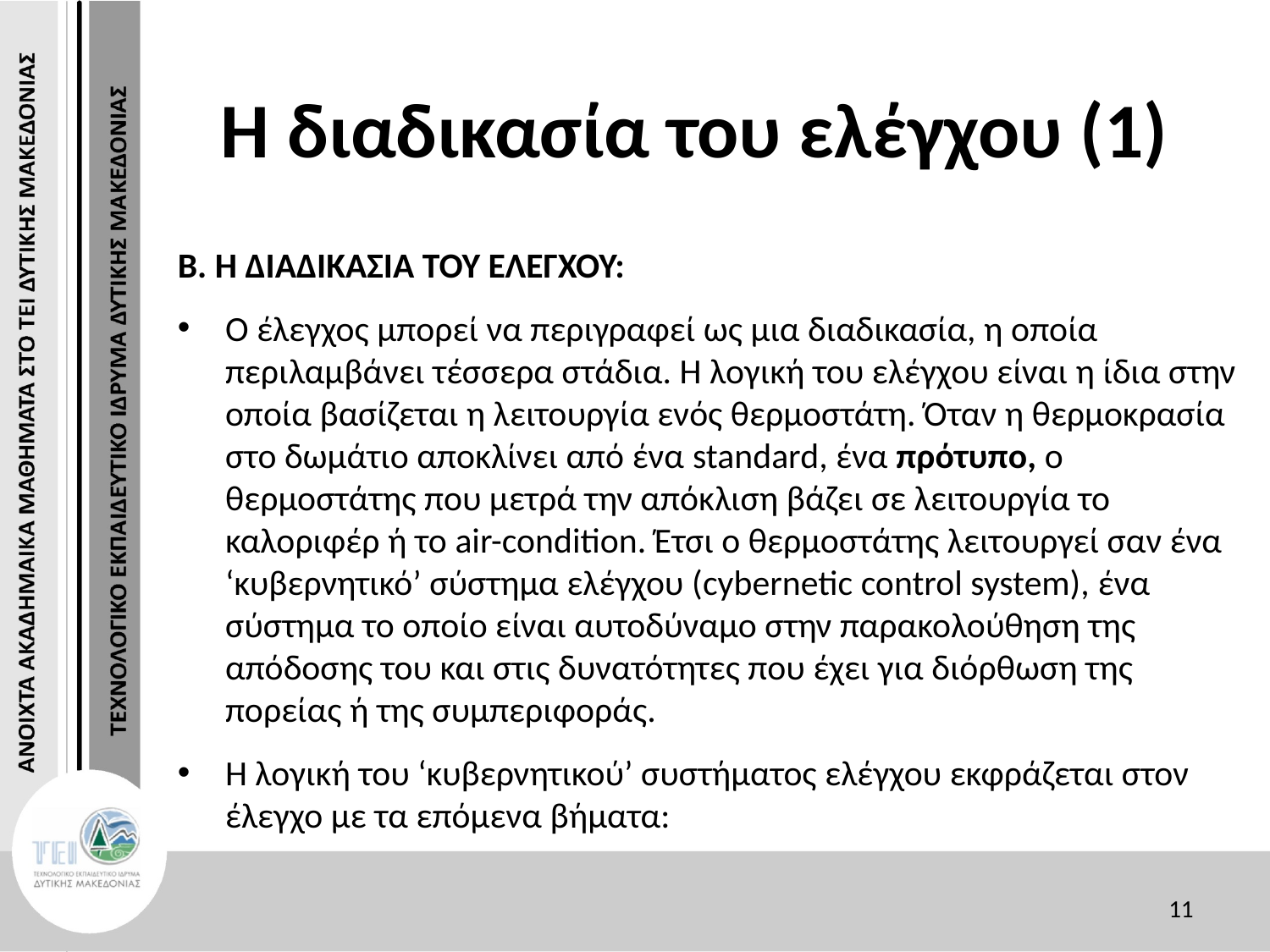

# Η διαδικασία του ελέγχου (1)
Β. Η ΔΙΑΔΙΚΑΣΙΑ ΤΟΥ ΕΛΕΓΧΟΥ:
Ο έλεγχος μπορεί να περιγραφεί ως μια διαδικασία, η οποία περιλαμβάνει τέσσερα στάδια. Η λογική του ελέγχου είναι η ίδια στην οποία βασίζεται η λειτουργία ενός θερμοστάτη. Όταν η θερμοκρασία στο δωμάτιο αποκλίνει από ένα standard, ένα πρότυπο, ο θερμοστάτης που μετρά την απόκλιση βάζει σε λειτουργία το καλοριφέρ ή το air-condition. Έτσι ο θερμοστάτης λειτουργεί σαν ένα ‘κυβερνητικό’ σύστημα ελέγχου (cybernetic control system), ένα σύστημα το οποίο είναι αυτοδύναμο στην παρακολούθηση της απόδοσης του και στις δυνατότητες που έχει για διόρθωση της πορείας ή της συμπεριφοράς.
Η λογική του ‘κυβερνητικού’ συστήματος ελέγχου εκφράζεται στον έλεγχο με τα επόμενα βήματα:
11